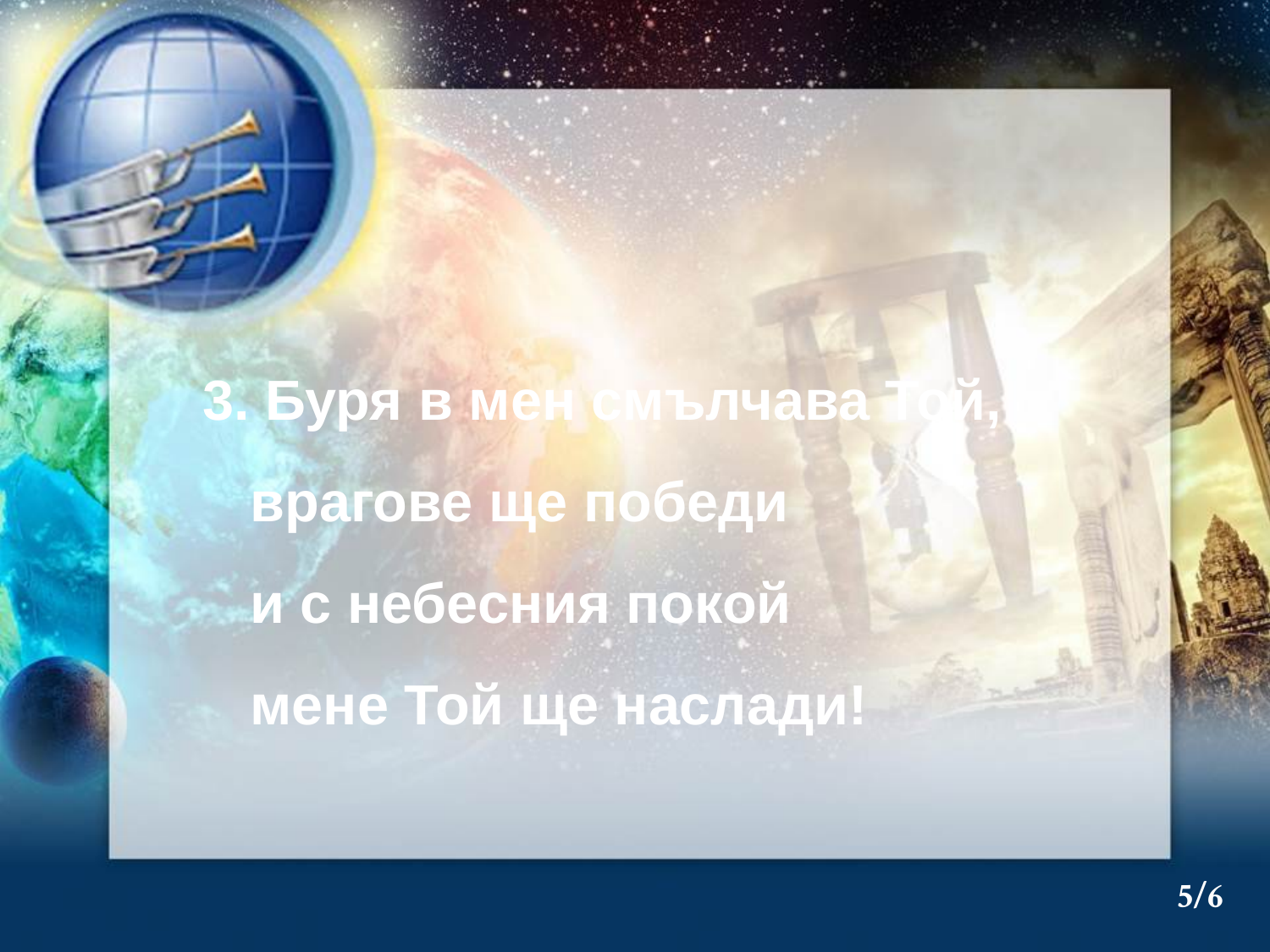

3. Буря в мен смълчава Той,
    врагове ще победи
    и с небесния покой
    мене Той ще наслади!
5/6